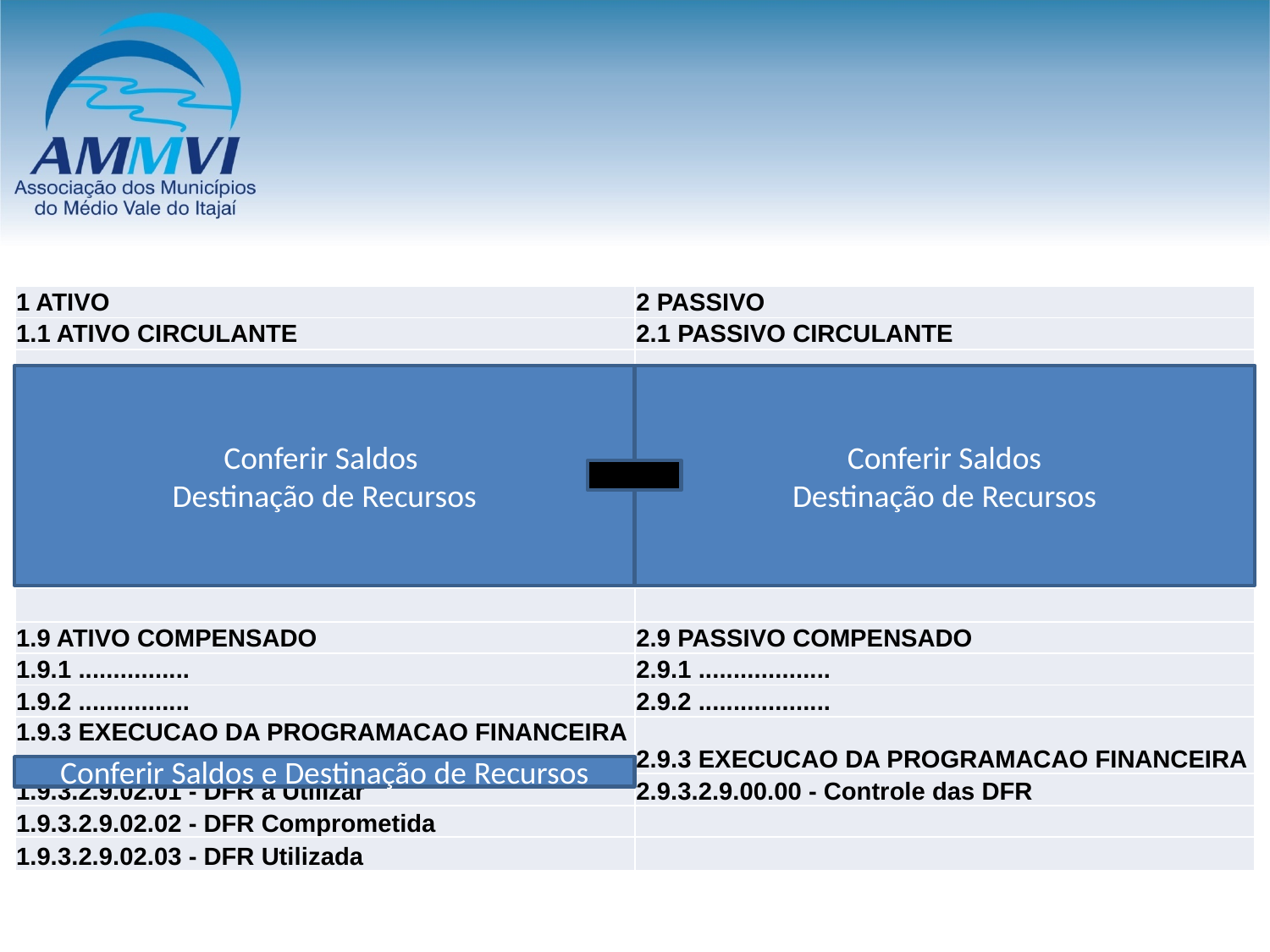

| 1 ATIVO | 2 PASSIVO |
| --- | --- |
| 1.1 ATIVO CIRCULANTE | 2.1 PASSIVO CIRCULANTE |
| 1.1.1 DISPONIVEL (F) | 2.1.1 DEPOSITOS (F) |
| 1.1.2 CREDITOS EM CIRCULACAO (F) | 2.1.2 OBRIGACOES EM CIRCULACAO (F) |
| 1.1.3 BENS E VALORES EM CIRCULACAO (F) | 2.1.3 EMPREST. E FINANC. EM CIRCULACAO (F) |
| 1.1.4 VALORES PENDENTES A CURTO PRAZO (F) | 2.1.4 VALORES PENDENTES A CURTO PRAZO (F) |
|  |  |
| 1.9 ATIVO COMPENSADO | 2.9 PASSIVO COMPENSADO |
| 1.9.1 ................ | 2.9.1 ................... |
| 1.9.2 ................ | 2.9.2 ................... |
| 1.9.3 EXECUCAO DA PROGRAMACAO FINANCEIRA | 2.9.3 EXECUCAO DA PROGRAMACAO FINANCEIRA |
| 1.9.3.2.9.02.01 - DFR a Utilizar | 2.9.3.2.9.00.00 - Controle das DFR |
| 1.9.3.2.9.02.02 - DFR Comprometida |  |
| 1.9.3.2.9.02.03 - DFR Utilizada |  |
Conferir Saldos
Destinação de Recursos
Conferir Saldos
Destinação de Recursos

Conferir Saldos e Destinação de Recursos